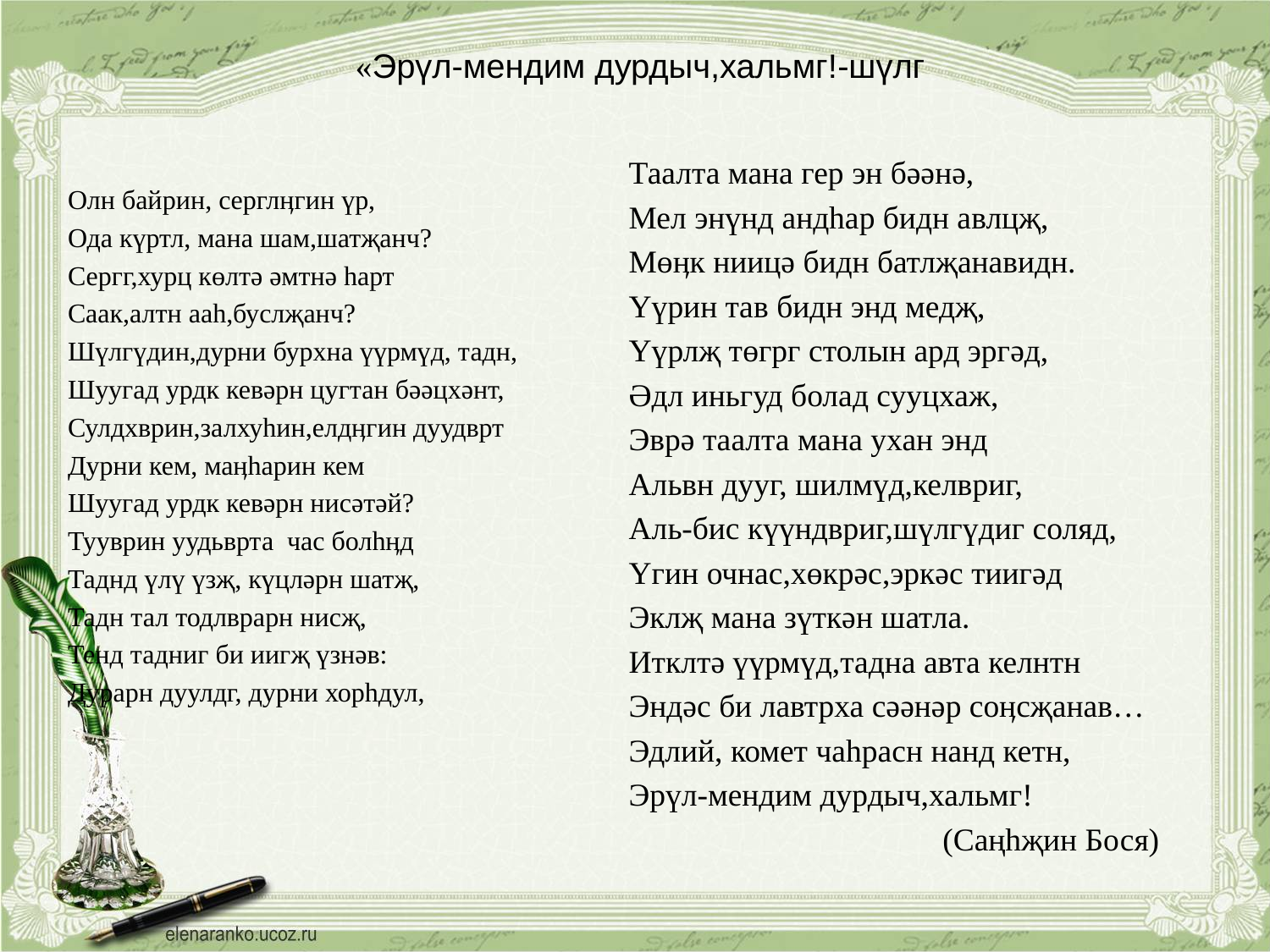

# «Эрүл-мендим дурдыч,хальмг!-шүлг
Таалта мана гер эн бəəнə,
Мел энүнд андһар бидн авлцҗ,
Мɵӊк ниицə бидн батлҗанавидн.
Үүрин тав бидн энд медҗ,
Үүрлҗ тɵгрг столын ард эргəд,
Әдл иньгуд болад сууцхаж,
Эврə таалта мана ухан энд
Альвн дууг, шилмүд,келвриг,
Аль-бис күүндвриг,шүлгүдиг соляд,
Үгин очнас,хɵкрəс,эркəс тиигəд
Эклҗ мана зүткəн шатла.
Итклтə үүрмүд,тадна авта келнтн
Эндəс би лавтрха сəəнəр соӊсҗанав…
Эдлий, комет чаһрасн нанд кетн,
Эрүл-мендим дурдыч,хальмг!
                                       (Саңhҗин Бося)

Олн байрин, серглӊгин үр,
Ода күртл, мана шам,шатҗанч?
Сергг,хурц кɵлтə əмтнə һарт
Саак,алтн ааһ,буслҗанч?
Шүлгүдин,дурни бурхна үүрмүд, тадн,
Шуугад урдк кевəрн цугтан бəəцхəнт,
Сулдхврин,залхуһин,елдӊгин дуудврт
Дурни кем, маӊһарин кем
Шуугад урдк кевəрн нисəтəй?
Тууврин уудьврта  час болһӊд
Таднд үлү үзҗ, күцлəрн шатҗ,
Тадн тал тодлврарн нисҗ,
Тенд тадниг би иигҗ үзнəв:
Дурарн дуулдг, дурни хорһдул,